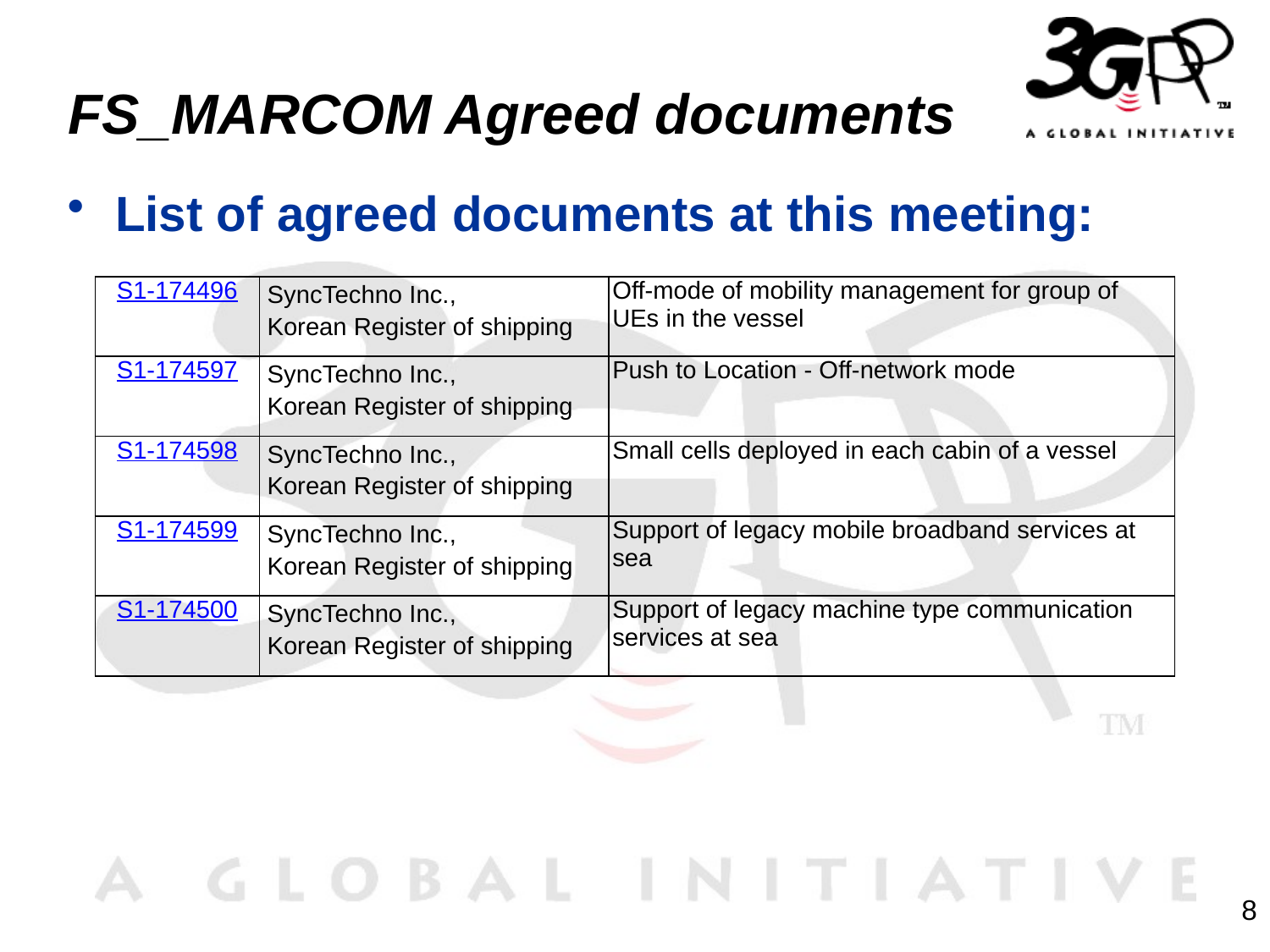

# FS_MARCOM Agreed documents
List of agreed documents at this meeting:
| S1-174496 | SyncTechno Inc., Korean Register of shipping | Off-mode of mobility management for group of UEs in the vessel |
| --- | --- | --- |
| S1-174597 | SyncTechno Inc., Korean Register of shipping | Push to Location - Off-network mode |
| S1-174598 | SyncTechno Inc., Korean Register of shipping | Small cells deployed in each cabin of a vessel |
| S1-174599 | SyncTechno Inc., Korean Register of shipping | Support of legacy mobile broadband services at sea |
| S1-174500 | SyncTechno Inc., Korean Register of shipping | Support of legacy machine type communication services at sea |
8